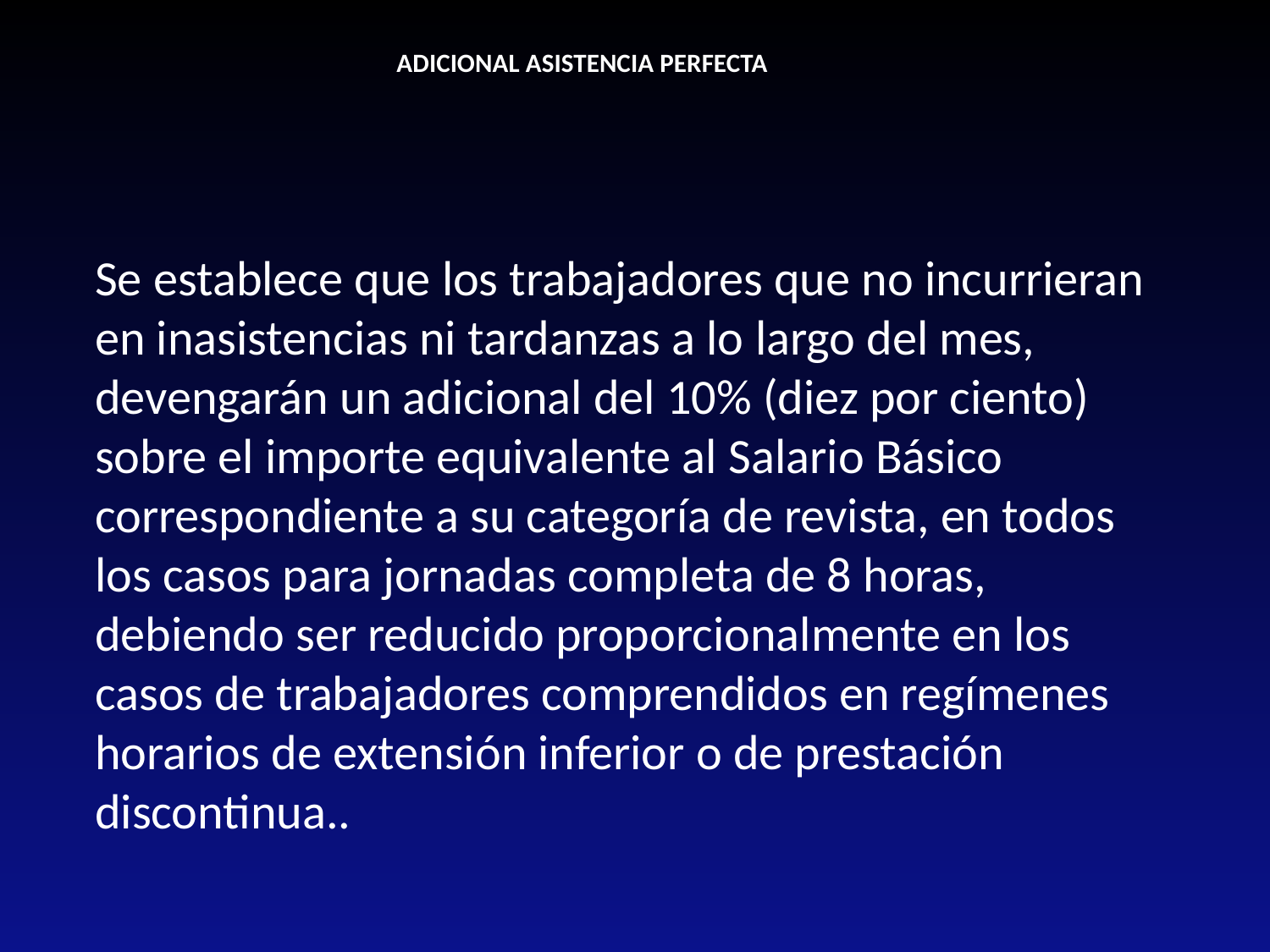

ADICIONAL ASISTENCIA PERFECTA
Se establece que los trabajadores que no incurrieran en inasistencias ni tardanzas a lo largo del mes, devengarán un adicional del 10% (diez por ciento) sobre el importe equivalente al Salario Básico correspondiente a su categoría de revista, en todos los casos para jornadas completa de 8 horas, debiendo ser reducido proporcionalmente en los casos de trabajadores comprendidos en regímenes horarios de extensión inferior o de prestación discontinua..